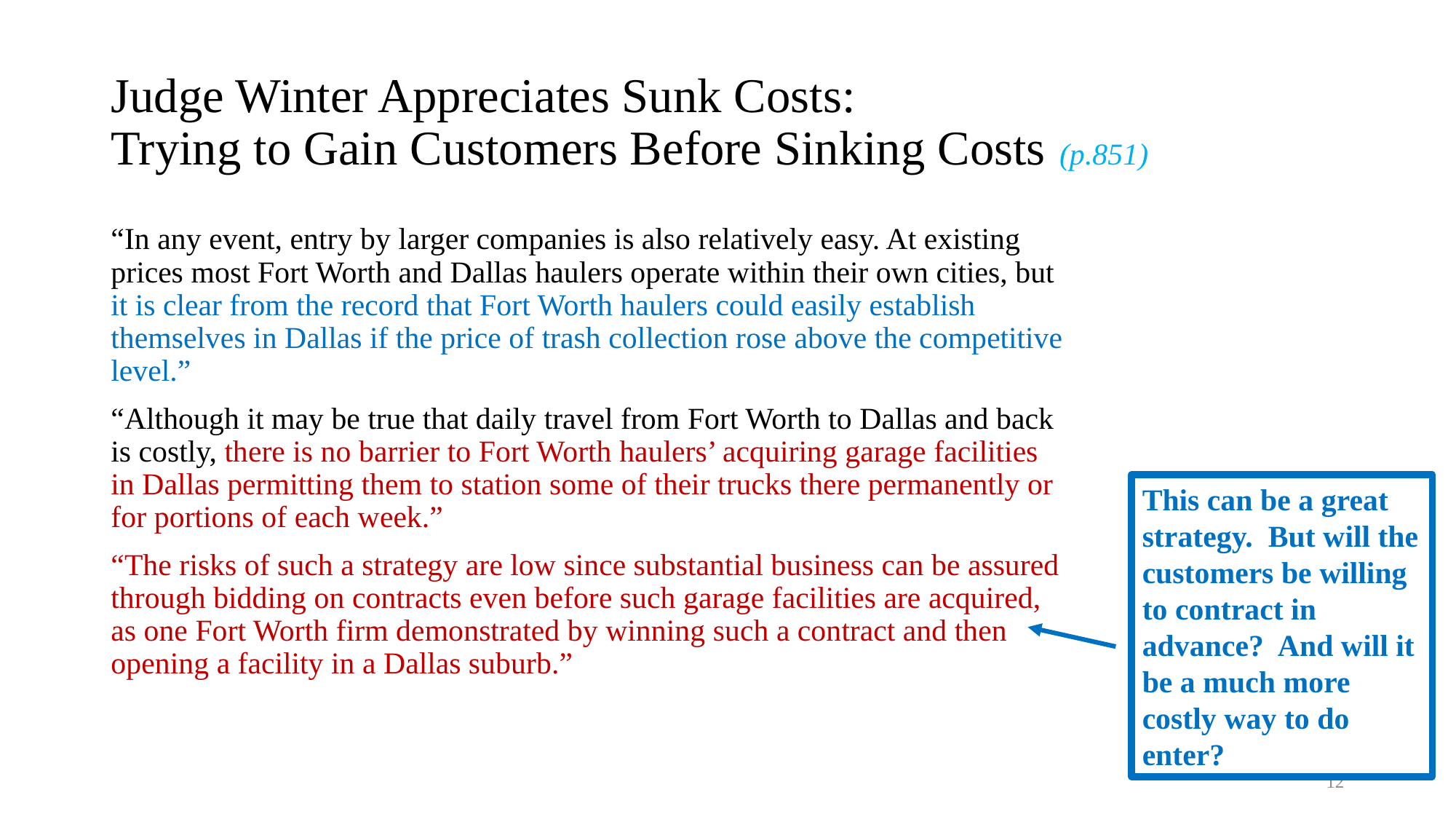

# Judge Winter Appreciates Sunk Costs: Trying to Gain Customers Before Sinking Costs (p.851)
“In any event, entry by larger companies is also relatively easy. At existing prices most Fort Worth and Dallas haulers operate within their own cities, but it is clear from the record that Fort Worth haulers could easily establish themselves in Dallas if the price of trash collection rose above the competitive level.”
“Although it may be true that daily travel from Fort Worth to Dallas and back is costly, there is no barrier to Fort Worth haulers’ acquiring garage facilities in Dallas permitting them to station some of their trucks there permanently or for portions of each week.”
“The risks of such a strategy are low since substantial business can be assured through bidding on contracts even before such garage facilities are acquired, as one Fort Worth firm demonstrated by winning such a contract and then opening a facility in a Dallas suburb.”
This can be a great strategy.  But will the customers be willing to contract in advance?  And will it be a much more costly way to do enter?
12